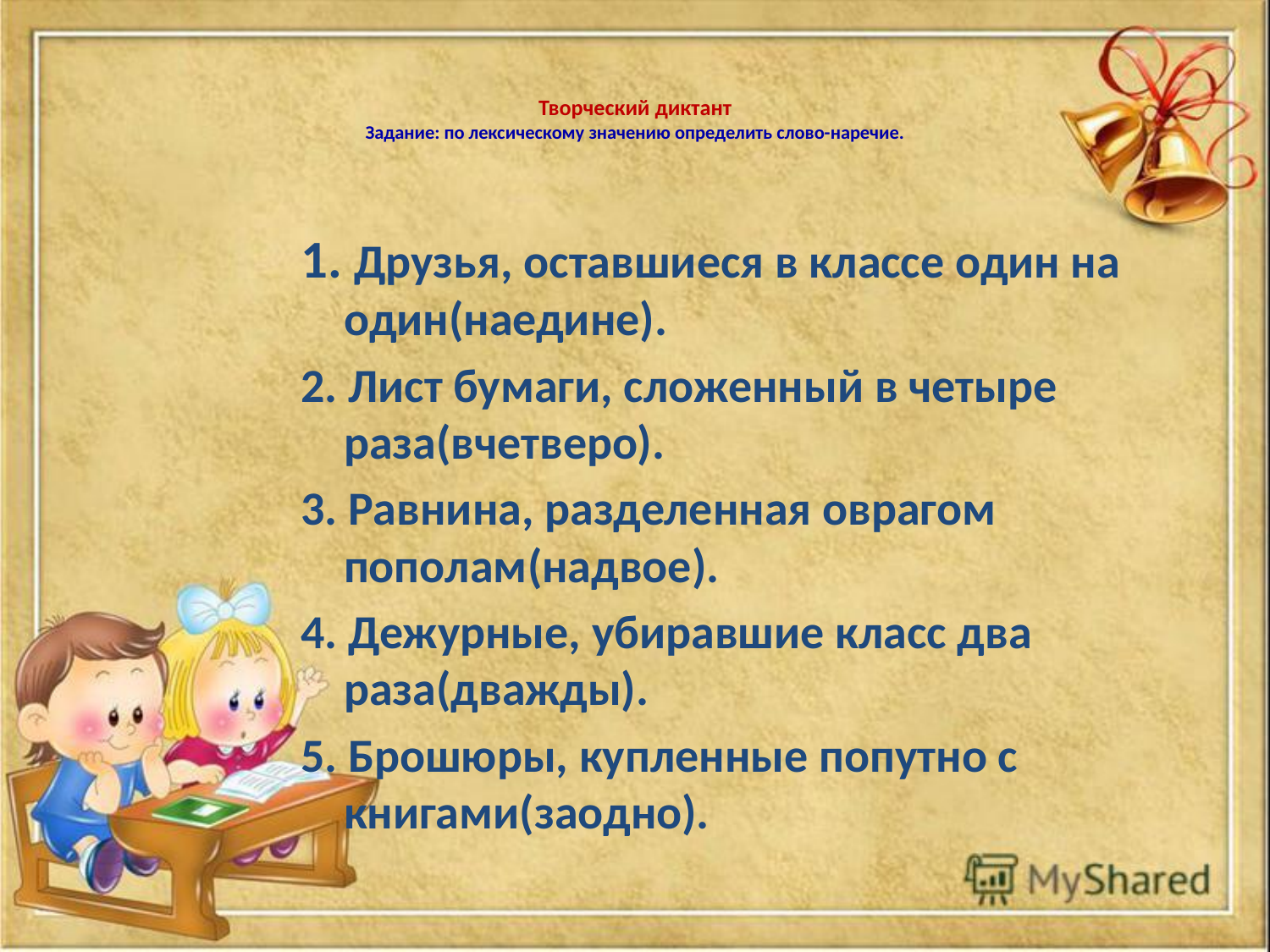

# Творческий диктант Задание: по лексическому значению определить слово-наречие.
1. Друзья, оставшиеся в классе один на один(наедине).
2. Лист бумаги, сложенный в четыре раза(вчетверо).
3. Равнина, разделенная оврагом пополам(надвое).
4. Дежурные, убиравшие класс два раза(дважды).
5. Брошюры, купленные попутно с книгами(заодно).